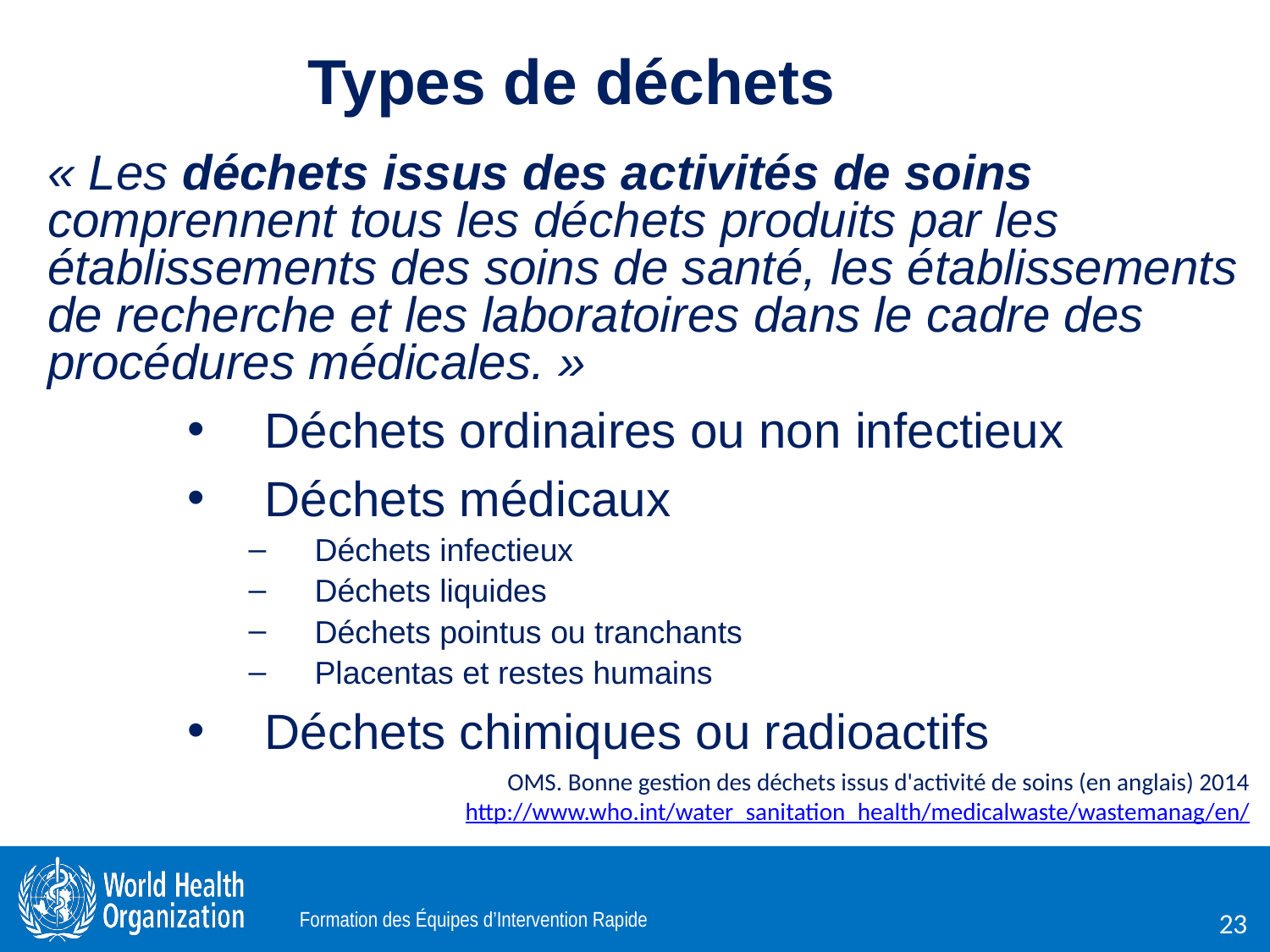

Types de déchets
« Les déchets issus des activités de soins comprennent tous les déchets produits par les établissements des soins de santé, les établissements de recherche et les laboratoires dans le cadre des procédures médicales. »
Déchets ordinaires ou non infectieux
Déchets médicaux
Déchets infectieux
Déchets liquides
Déchets pointus ou tranchants
Placentas et restes humains
Déchets chimiques ou radioactifs
OMS. Bonne gestion des déchets issus d'activité de soins (en anglais) 2014. http://www.who.int/water_sanitation_health/medicalwaste/wastemanag/en/.